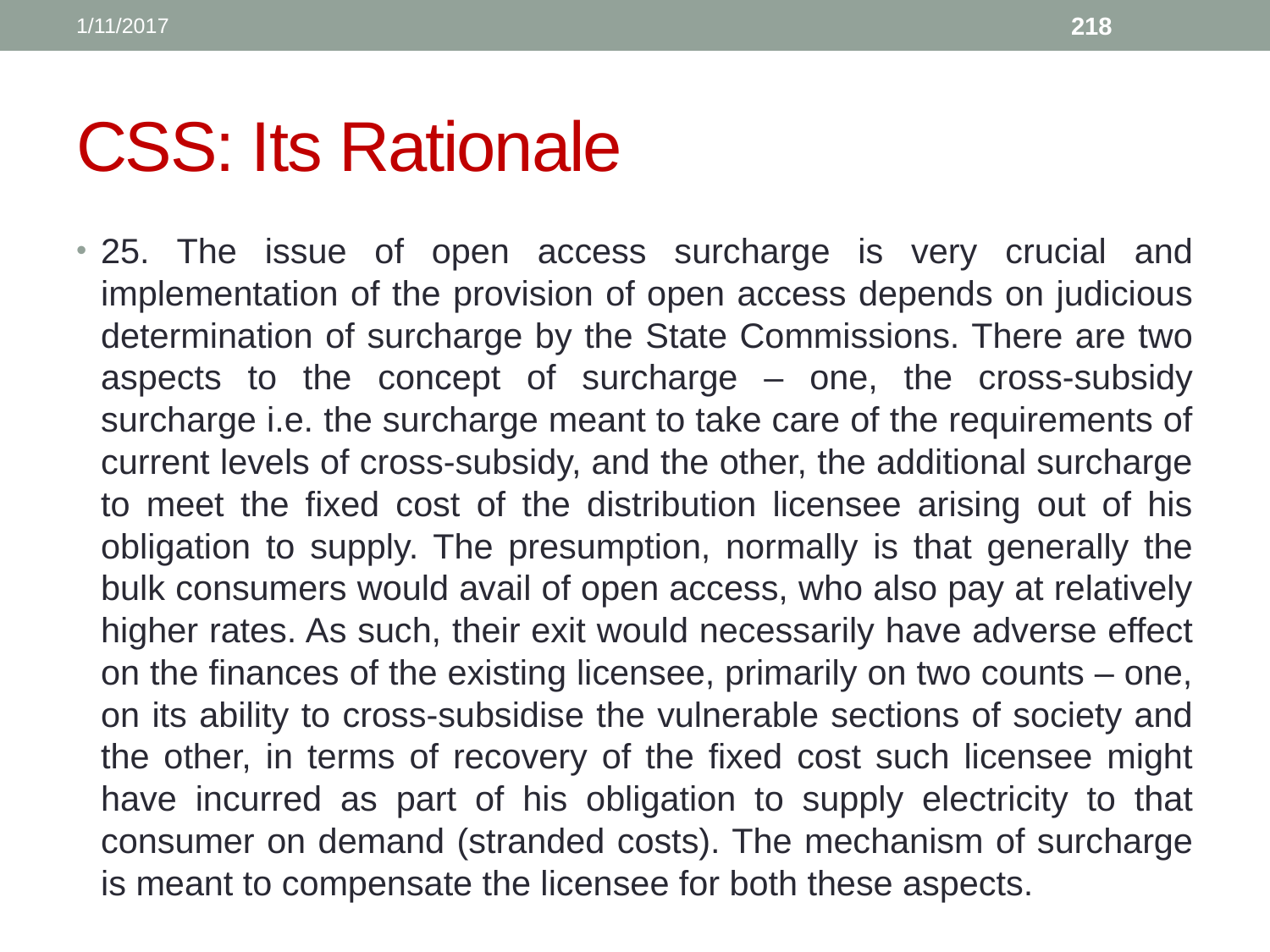

1/11/2017
218
# CSS: Its Rationale
25. The issue of open access surcharge is very crucial and implementation of the provision of open access depends on judicious determination of surcharge by the State Commissions. There are two aspects to the concept of surcharge – one, the cross-subsidy surcharge i.e. the surcharge meant to take care of the requirements of current levels of cross-subsidy, and the other, the additional surcharge to meet the fixed cost of the distribution licensee arising out of his obligation to supply. The presumption, normally is that generally the bulk consumers would avail of open access, who also pay at relatively higher rates. As such, their exit would necessarily have adverse effect on the finances of the existing licensee, primarily on two counts – one, on its ability to cross-subsidise the vulnerable sections of society and the other, in terms of recovery of the fixed cost such licensee might have incurred as part of his obligation to supply electricity to that consumer on demand (stranded costs). The mechanism of surcharge is meant to compensate the licensee for both these aspects.